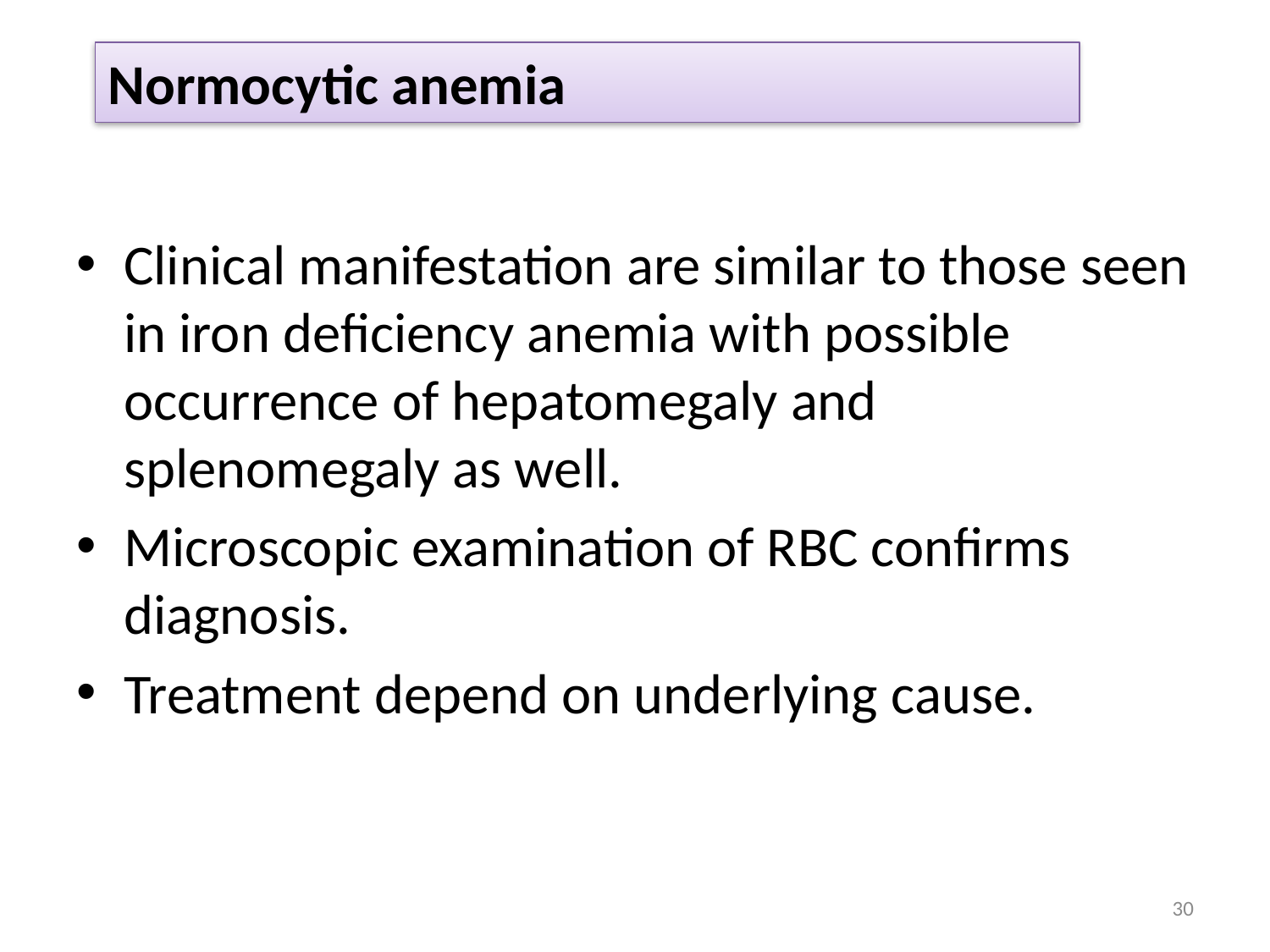

Normocytic anemia
Clinical manifestation are similar to those seen in iron deficiency anemia with possible occurrence of hepatomegaly and splenomegaly as well.
Microscopic examination of RBC confirms diagnosis.
Treatment depend on underlying cause.
30